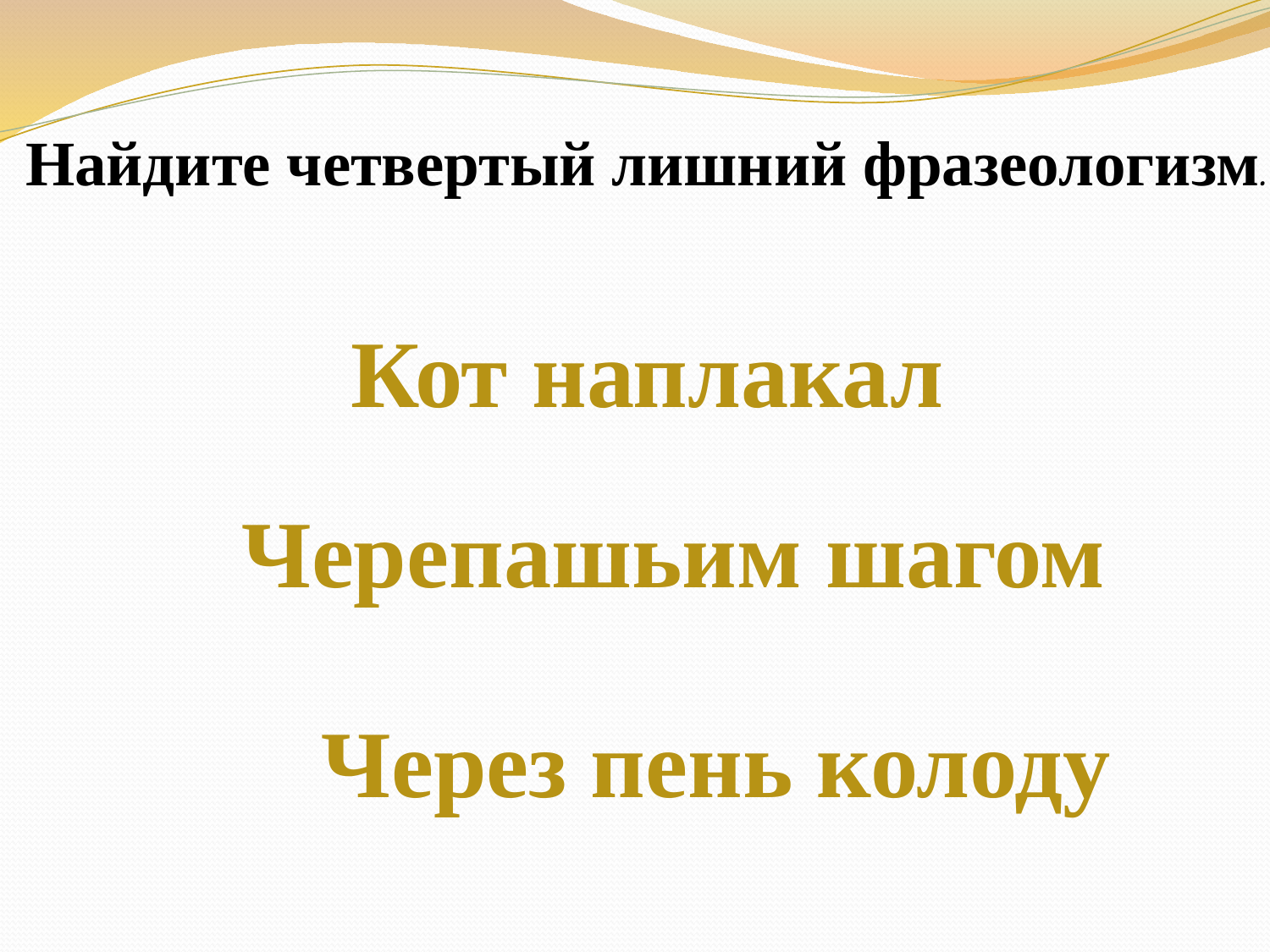

Найдите четвертый лишний фразеологизм.
Кот наплакал
Черепашьим шагом
Через пень колоду